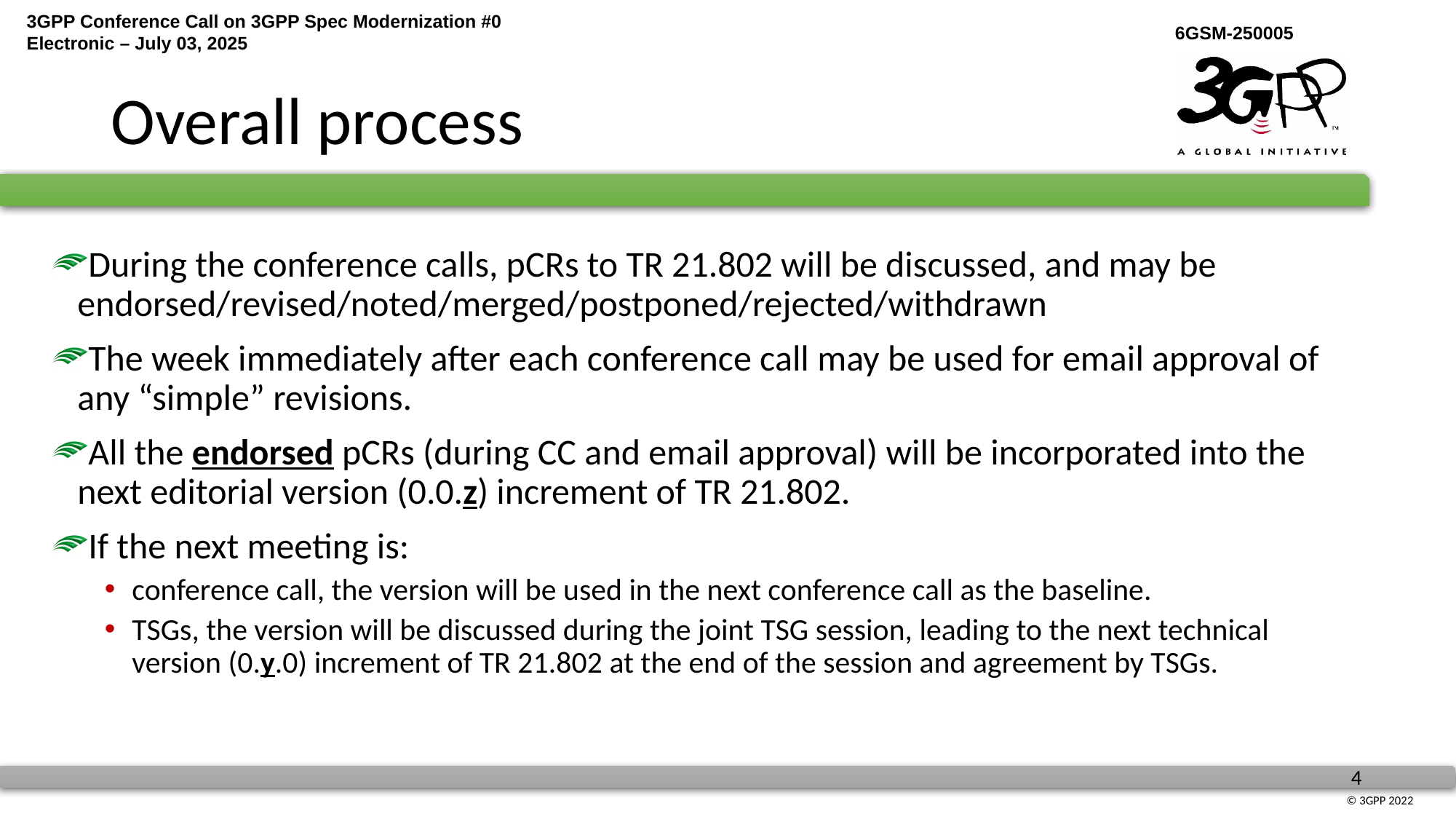

# Overall process
During the conference calls, pCRs to TR 21.802 will be discussed, and may be endorsed/revised/noted/merged/postponed/rejected/withdrawn
The week immediately after each conference call may be used for email approval of any “simple” revisions.
All the endorsed pCRs (during CC and email approval) will be incorporated into the next editorial version (0.0.z) increment of TR 21.802.
If the next meeting is:
conference call, the version will be used in the next conference call as the baseline.
TSGs, the version will be discussed during the joint TSG session, leading to the next technical version (0.y.0) increment of TR 21.802 at the end of the session and agreement by TSGs.